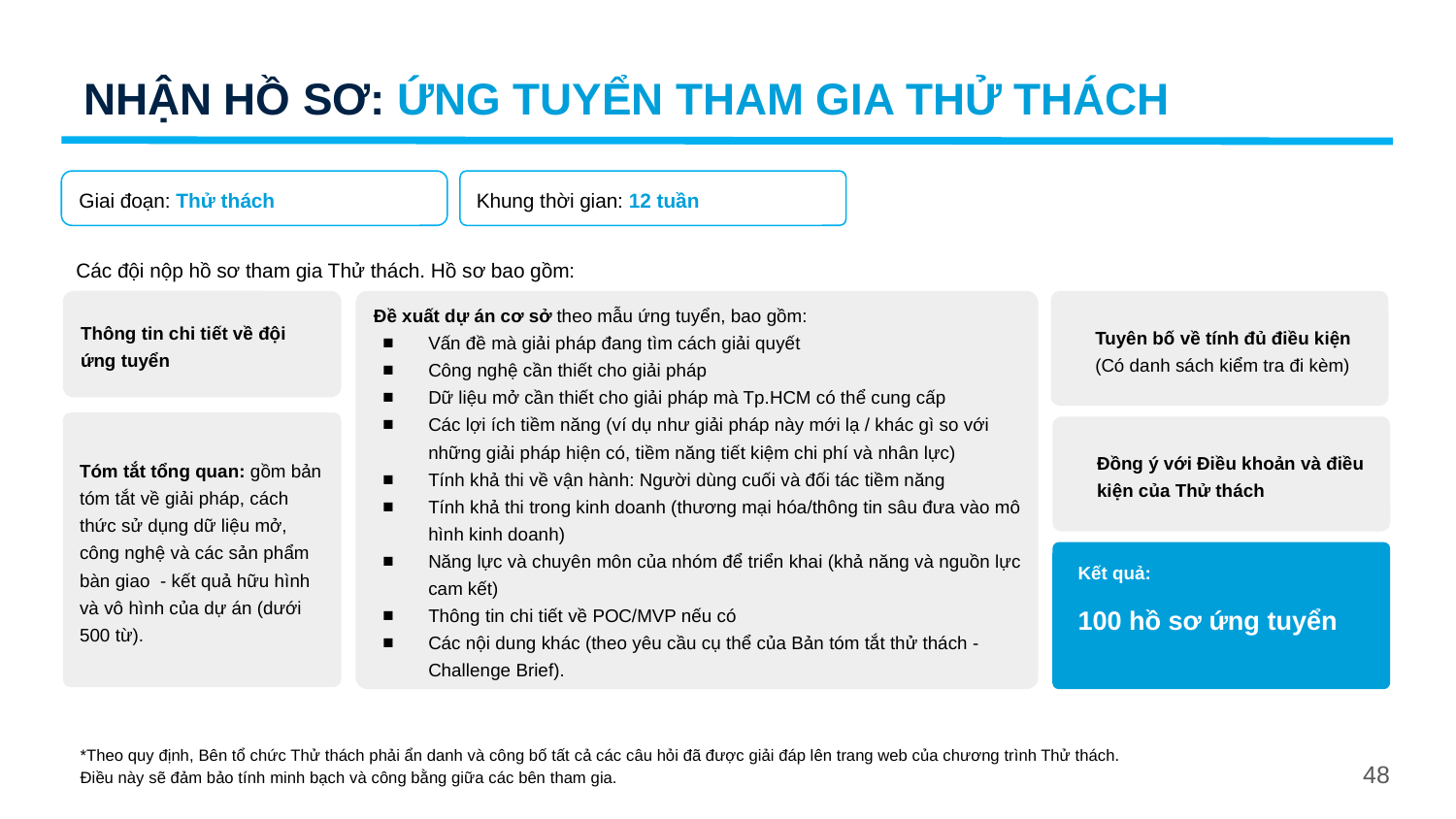

NHẬN HỒ SƠ: ỨNG TUYỂN THAM GIA THỬ THÁCH
Khung thời gian: 12 tuần
Giai đoạn: Thử thách
Các đội nộp hồ sơ tham gia Thử thách. Hồ sơ bao gồm:
Thông tin chi tiết về đội ứng tuyển
Đề xuất dự án cơ sở theo mẫu ứng tuyển, bao gồm:
Vấn đề mà giải pháp đang tìm cách giải quyết
Công nghệ cần thiết cho giải pháp
Dữ liệu mở cần thiết cho giải pháp mà Tp.HCM có thể cung cấp
Các lợi ích tiềm năng (ví dụ như giải pháp này mới lạ / khác gì so với những giải pháp hiện có, tiềm năng tiết kiệm chi phí và nhân lực)
Tính khả thi về vận hành: Người dùng cuối và đối tác tiềm năng
Tính khả thi trong kinh doanh (thương mại hóa/thông tin sâu đưa vào mô hình kinh doanh)
Năng lực và chuyên môn của nhóm để triển khai (khả năng và nguồn lực cam kết)
Thông tin chi tiết về POC/MVP nếu có
Các nội dung khác (theo yêu cầu cụ thể của Bản tóm tắt thử thách - Challenge Brief).
Tuyên bố về tính đủ điều kiện
(Có danh sách kiểm tra đi kèm)
Tóm tắt tổng quan: gồm bản tóm tắt về giải pháp, cách thức sử dụng dữ liệu mở, công nghệ và các sản phẩm bàn giao  - kết quả hữu hình và vô hình của dự án (dưới 500 từ).
Đồng ý với Điều khoản và điều kiện của Thử thách
Kết quả:
100 hồ sơ ứng tuyển
*Theo quy định, Bên tổ chức Thử thách phải ẩn danh và công bố tất cả các câu hỏi đã được giải đáp lên trang web của chương trình Thử thách.
Điều này sẽ đảm bảo tính minh bạch và công bằng giữa các bên tham gia.
48